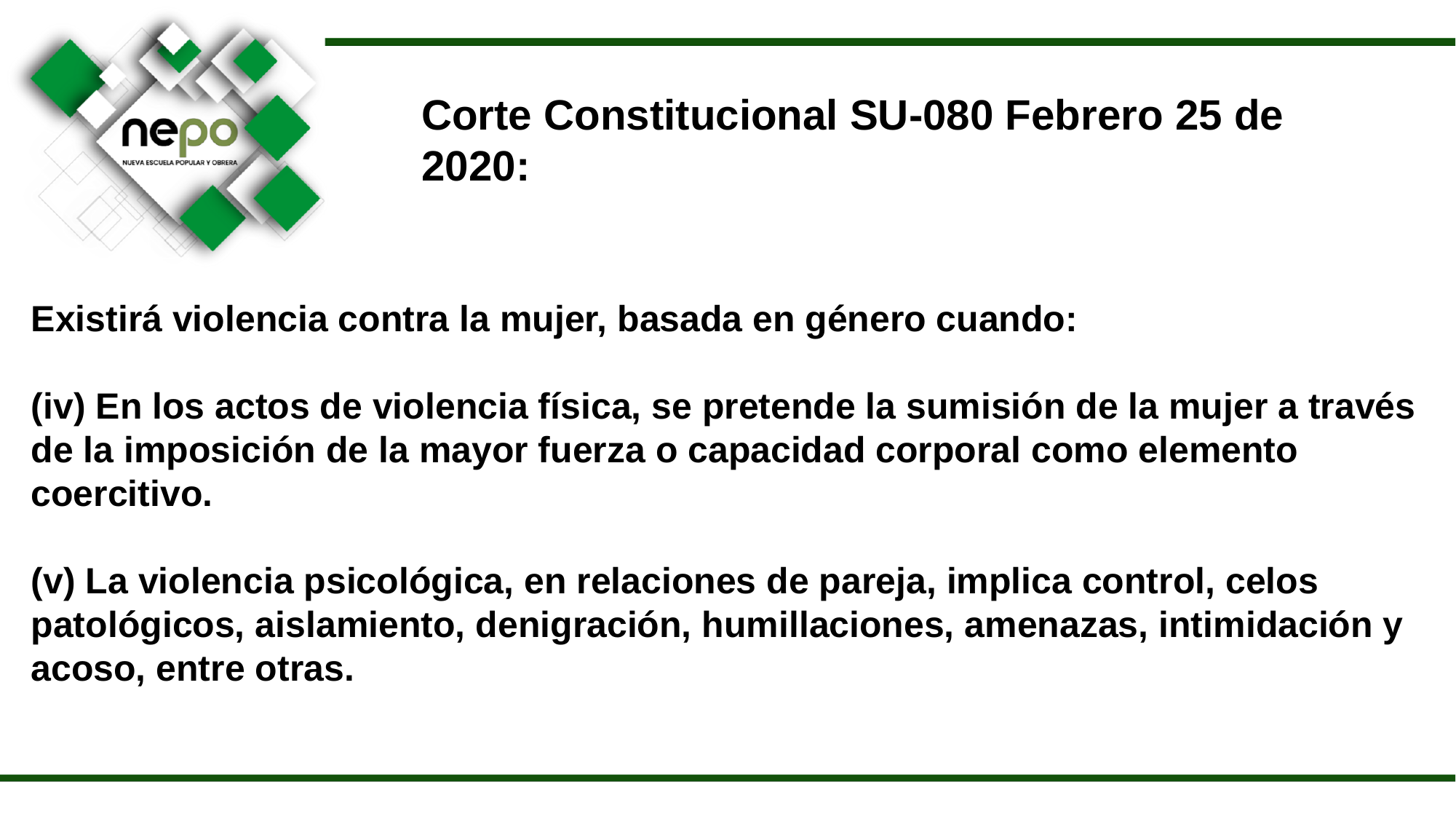

Corte Constitucional SU-080 Febrero 25 de 2020:
Existirá violencia contra la mujer, basada en género cuando:

(iv) En los actos de violencia física, se pretende la sumisión de la mujer a través de la imposición de la mayor fuerza o capacidad corporal como elemento coercitivo.

(v) La violencia psicológica, en relaciones de pareja, implica control, celos patológicos, aislamiento, denigración, humillaciones, amenazas, intimidación y acoso, entre otras.